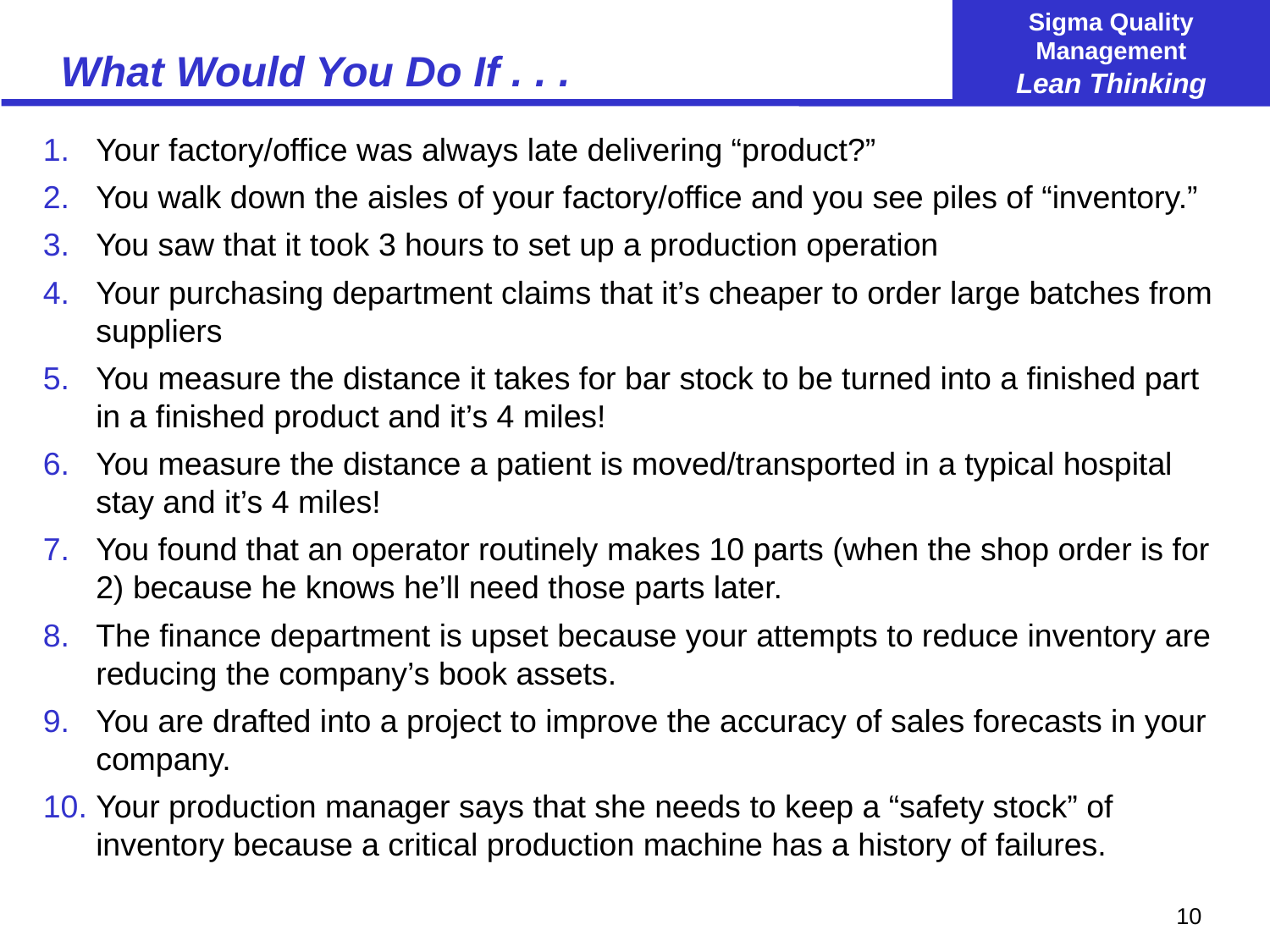

# What Would You Do If . . .
Your factory/office was always late delivering “product?”
You walk down the aisles of your factory/office and you see piles of “inventory.”
You saw that it took 3 hours to set up a production operation
Your purchasing department claims that it’s cheaper to order large batches from suppliers
You measure the distance it takes for bar stock to be turned into a finished part in a finished product and it’s 4 miles!
You measure the distance a patient is moved/transported in a typical hospital stay and it’s 4 miles!
You found that an operator routinely makes 10 parts (when the shop order is for 2) because he knows he’ll need those parts later.
The finance department is upset because your attempts to reduce inventory are reducing the company’s book assets.
You are drafted into a project to improve the accuracy of sales forecasts in your company.
Your production manager says that she needs to keep a “safety stock” of inventory because a critical production machine has a history of failures.